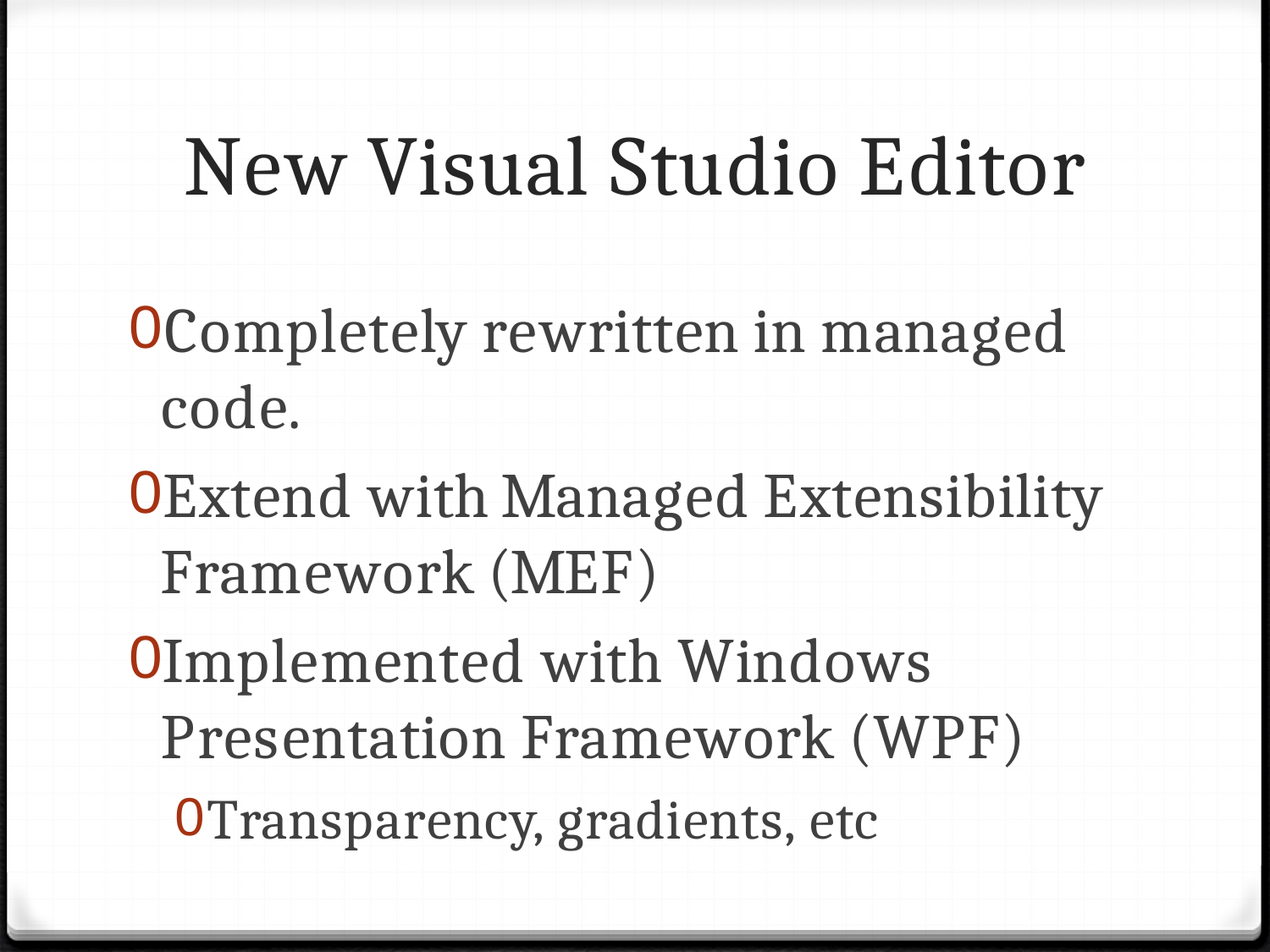

# New Visual Studio Editor
Completely rewritten in managed code.
Extend with Managed Extensibility Framework (MEF)
Implemented with Windows Presentation Framework (WPF)
Transparency, gradients, etc